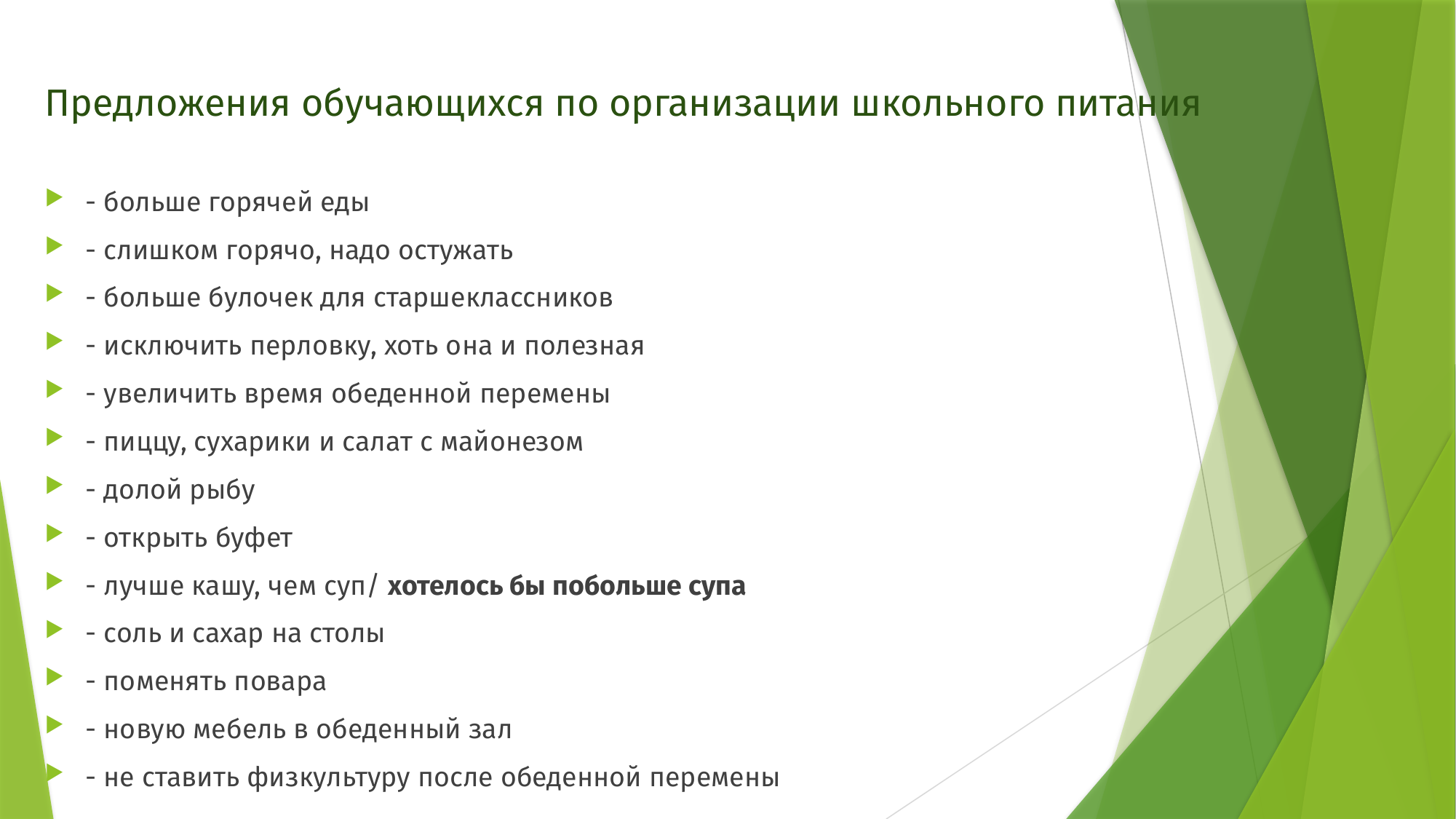

# Предложения обучающихся по организации школьного питания
- больше горячей еды
- слишком горячо, надо остужать
- больше булочек для старшеклассников
- исключить перловку, хоть она и полезная
- увеличить время обеденной перемены
- пиццу, сухарики и салат с майонезом
- долой рыбу
- открыть буфет
- лучше кашу, чем суп/ хотелось бы побольше супа
- соль и сахар на столы
- поменять повара
- новую мебель в обеденный зал
- не ставить физкультуру после обеденной перемены